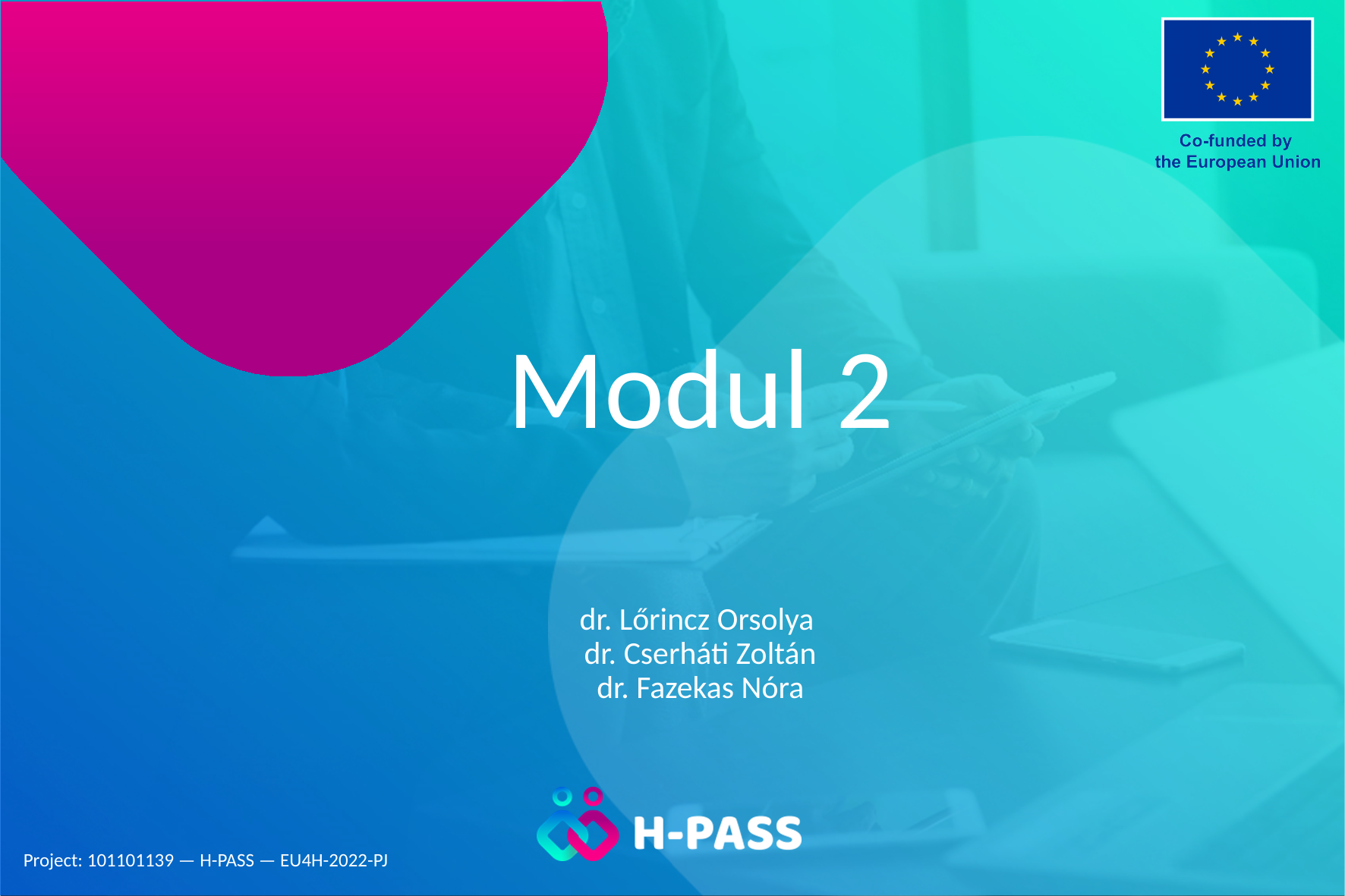

# Modul 2 dr. Lőrincz Orsolya dr. Cserháti Zoltán dr. Fazekas Nóra
Project: 101101139 — H-PASS — EU4H-2022-PJ